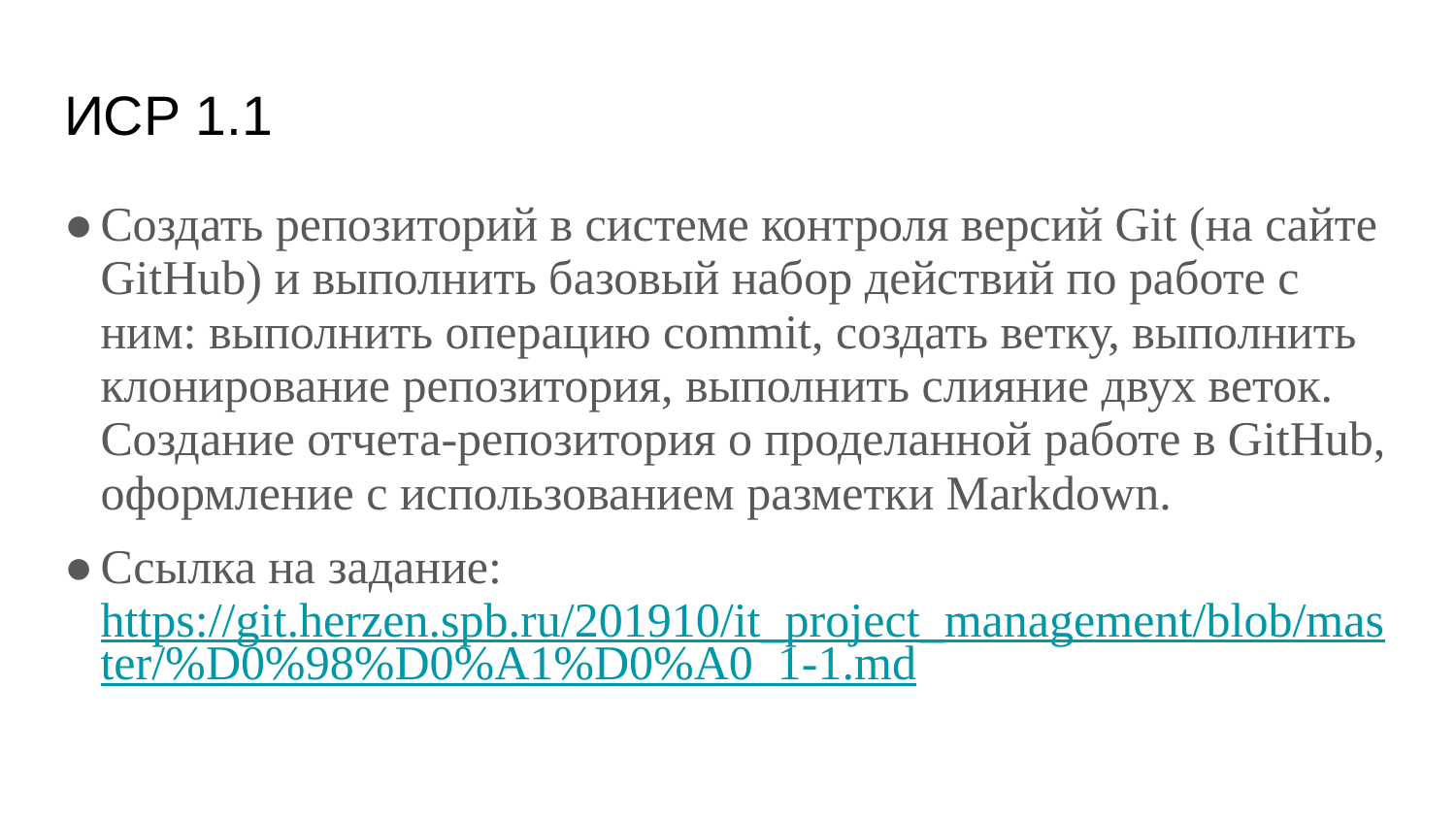

# ИСР 1.1
Создать репозиторий в системе контроля версий Git (на сайте GitHub) и выполнить базовый набор действий по работе с ним: выполнить операцию commit, создать ветку, выполнить клонирование репозитория, выполнить слияние двух веток. Создание отчета-репозитория о проделанной работе в GitHub, оформление с использованием разметки Markdown.
Ссылка на задание: https://git.herzen.spb.ru/201910/it_project_management/blob/master/%D0%98%D0%A1%D0%A0_1-1.md